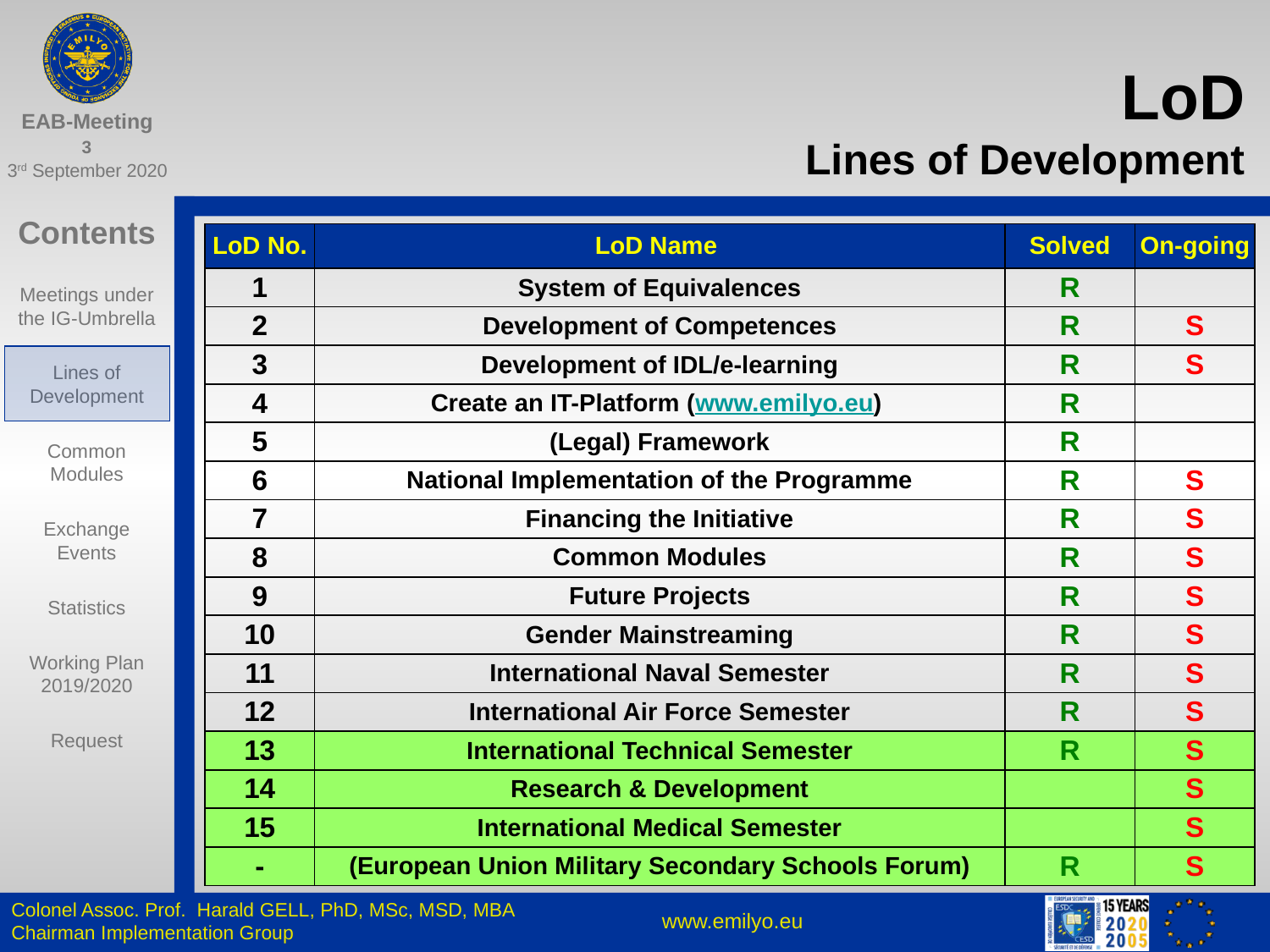

# LoD Lines of Development
| LoD No. | LoD Name | Solved | On-going |
| --- | --- | --- | --- |
| 1 | System of Equivalences | R |  |
| 2 | Development of Competences | R | S |
| 3 | Development of IDL/e-learning | R | S |
| 4 | Create an IT-Platform (www.emilyo.eu) | R |  |
| 5 | (Legal) Framework | R |  |
| 6 | National Implementation of the Programme | R | S |
| 7 | Financing the Initiative | R | S |
| 8 | Common Modules | R | S |
| 9 | Future Projects | R | S |
| 10 | Gender Mainstreaming | R | S |
| 11 | International Naval Semester | R | S |
| 12 | International Air Force Semester | R | S |
| 13 | International Technical Semester | R | S |
| 14 | Research & Development |  | S |
| 15 | International Medical Semester |  | S |
| - | (European Union Military Secondary Schools Forum) | R | S |